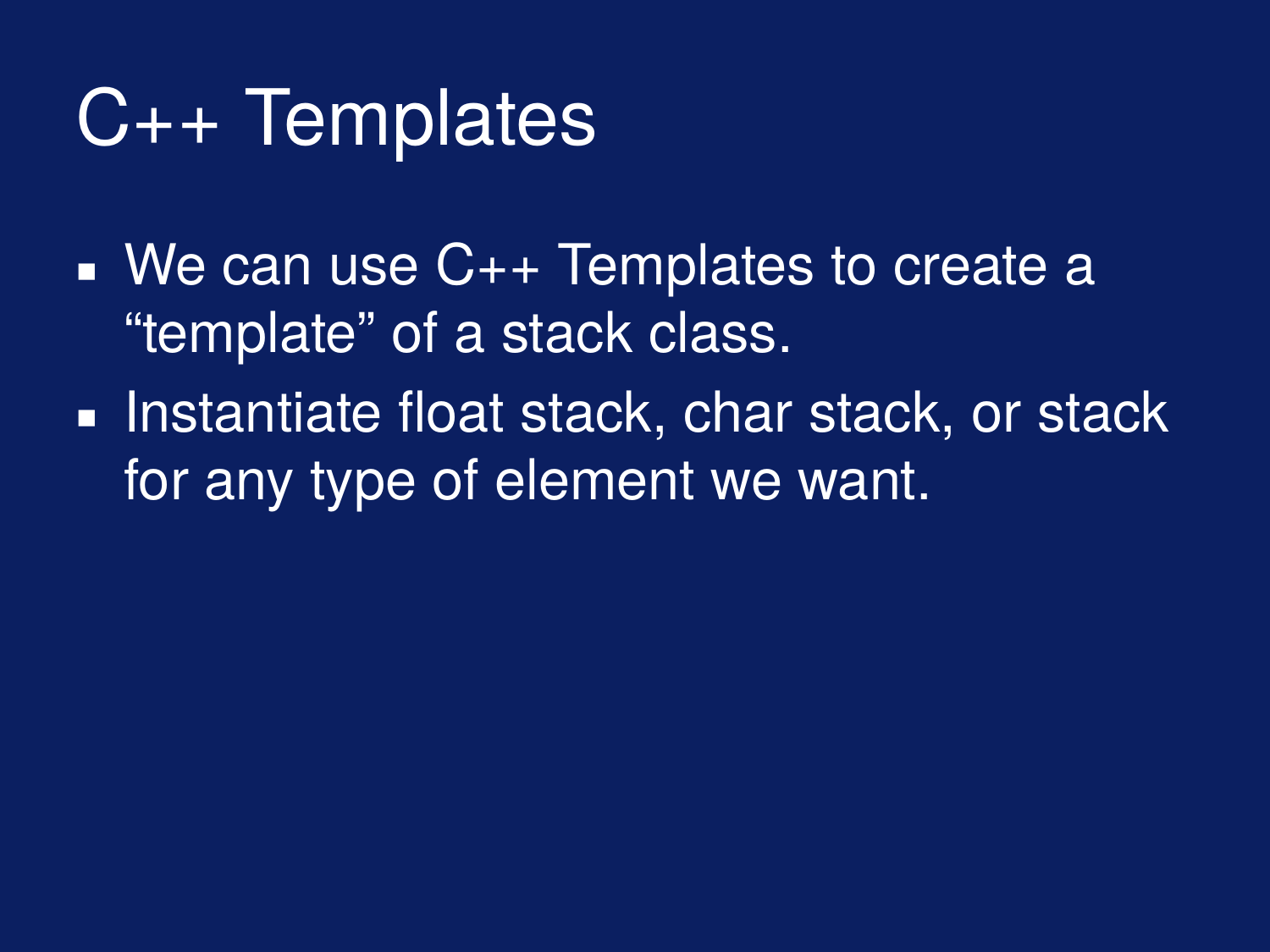

# C++ Templates
We can use C++ Templates to create a “template” of a stack class.
Instantiate float stack, char stack, or stack for any type of element we want.